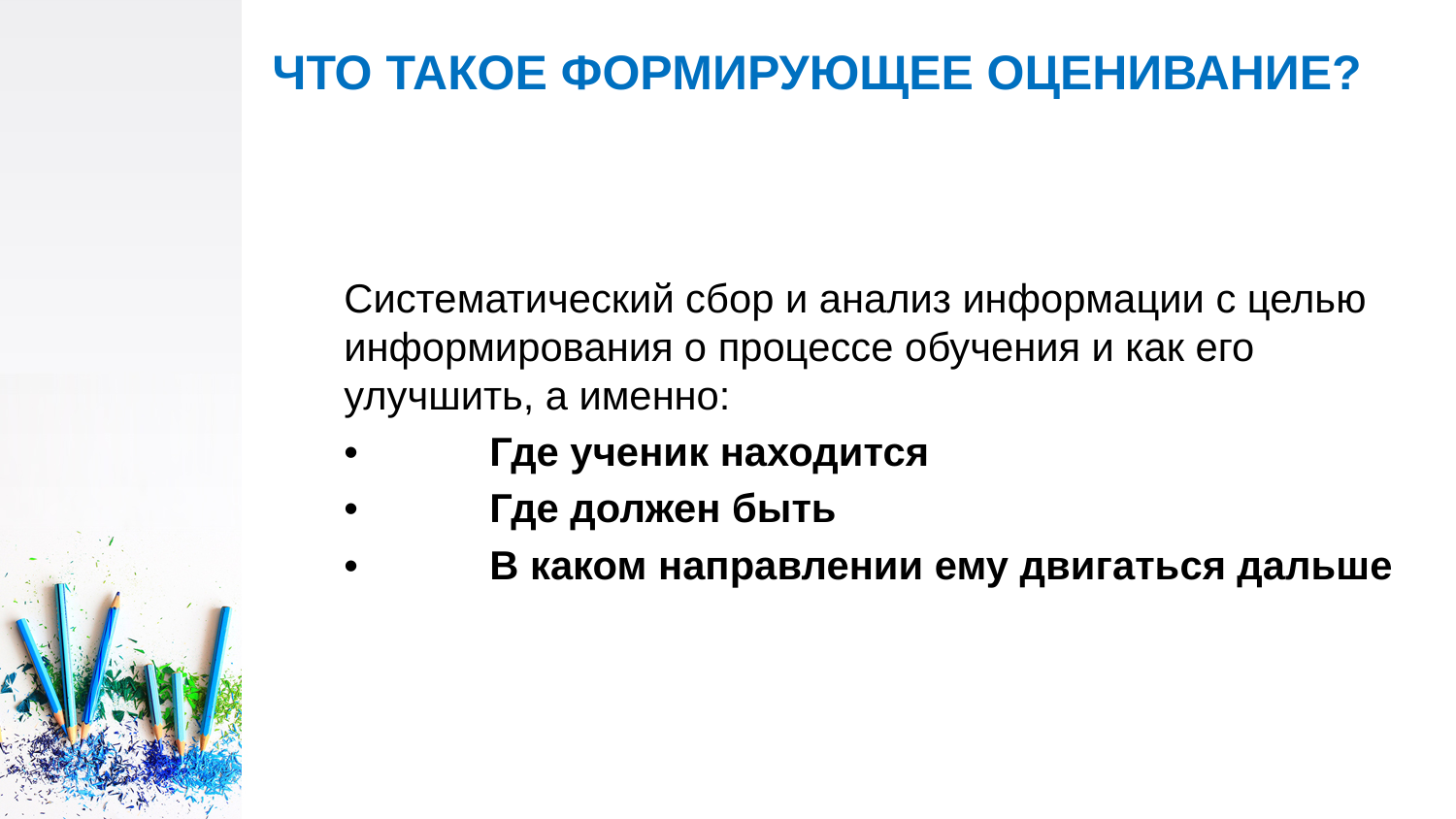

# ЧТО ТАКОЕ ФОРМИРУЮЩЕЕ ОЦЕНИВАНИЕ?
Систематический сбор и анализ информации с целью информирования о процессе обучения и как его улучшить, а именно:
•	Где ученик находится
•	Где должен быть
•	В каком направлении ему двигаться дальше